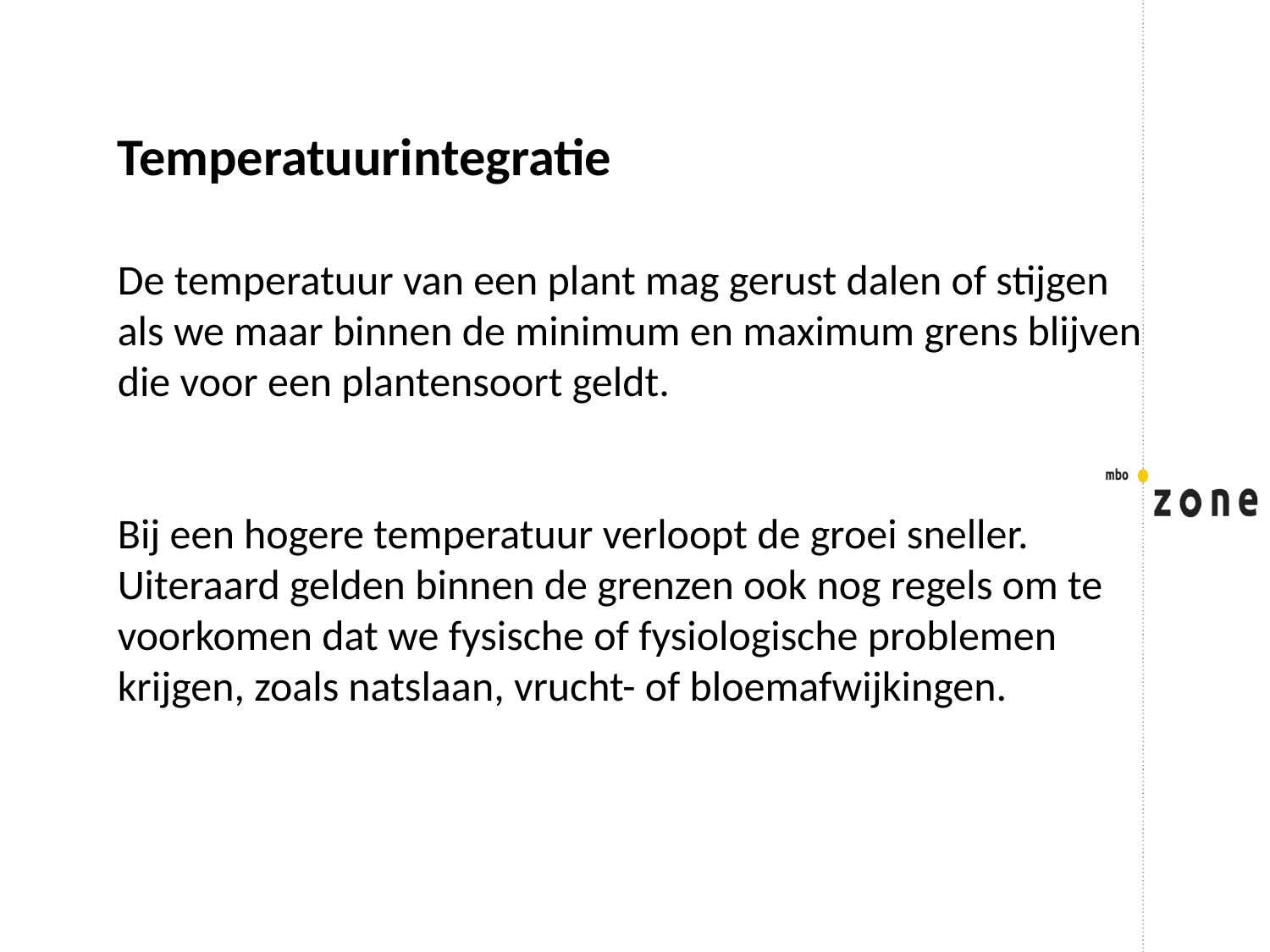

Temperatuurintegratie
De temperatuur van een plant mag gerust dalen of stijgen als we maar binnen de minimum en maximum grens blijven die voor een plantensoort geldt.

Bij een hogere temperatuur verloopt de groei sneller. Uiteraard gelden binnen de grenzen ook nog regels om te voorkomen dat we fysische of fysiologische problemen krijgen, zoals natslaan, vrucht- of bloemafwijkingen.